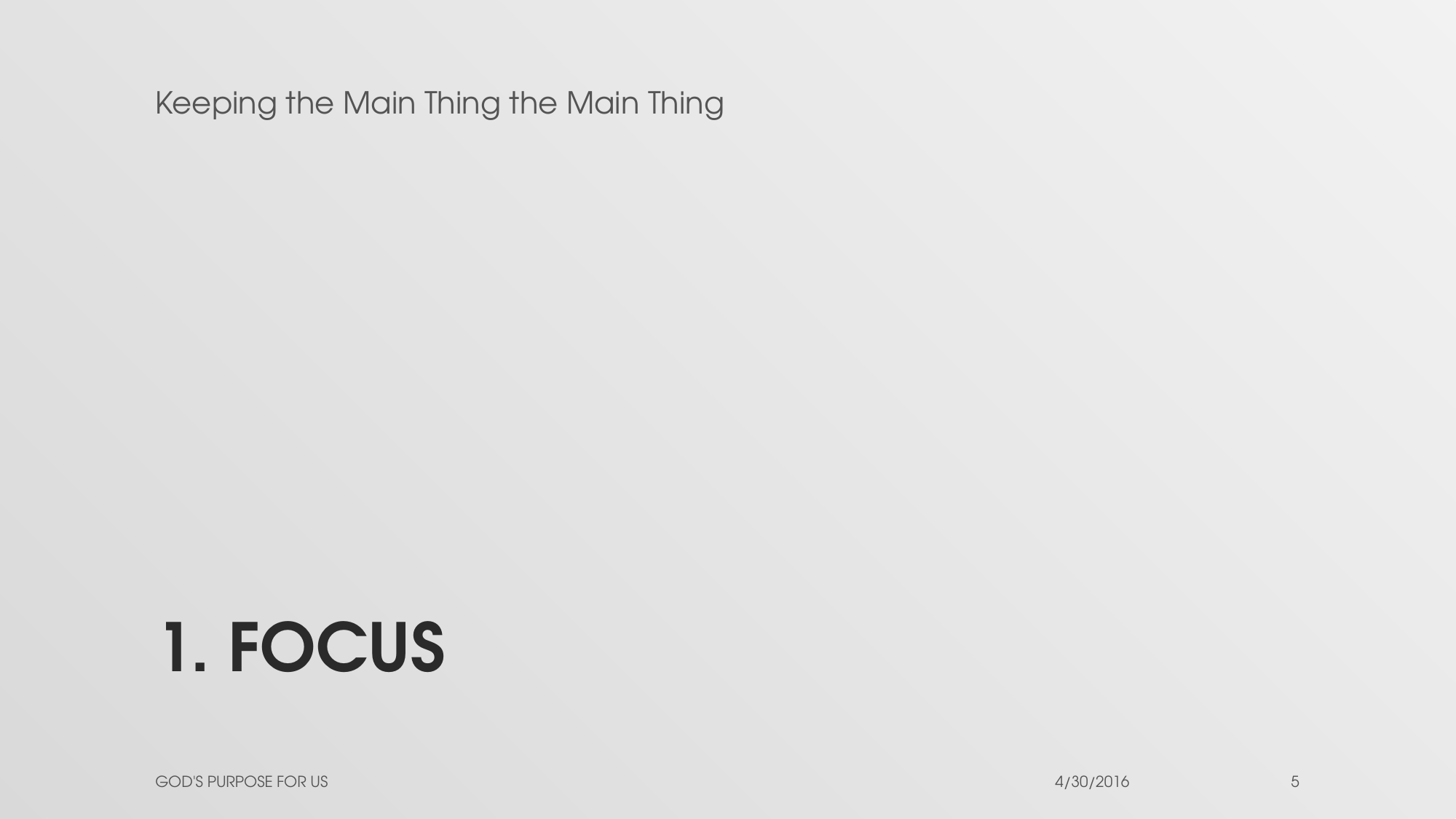

Keeping the Main Thing the Main Thing
# 1. focus
God's Purpose for US
4/30/2016
5